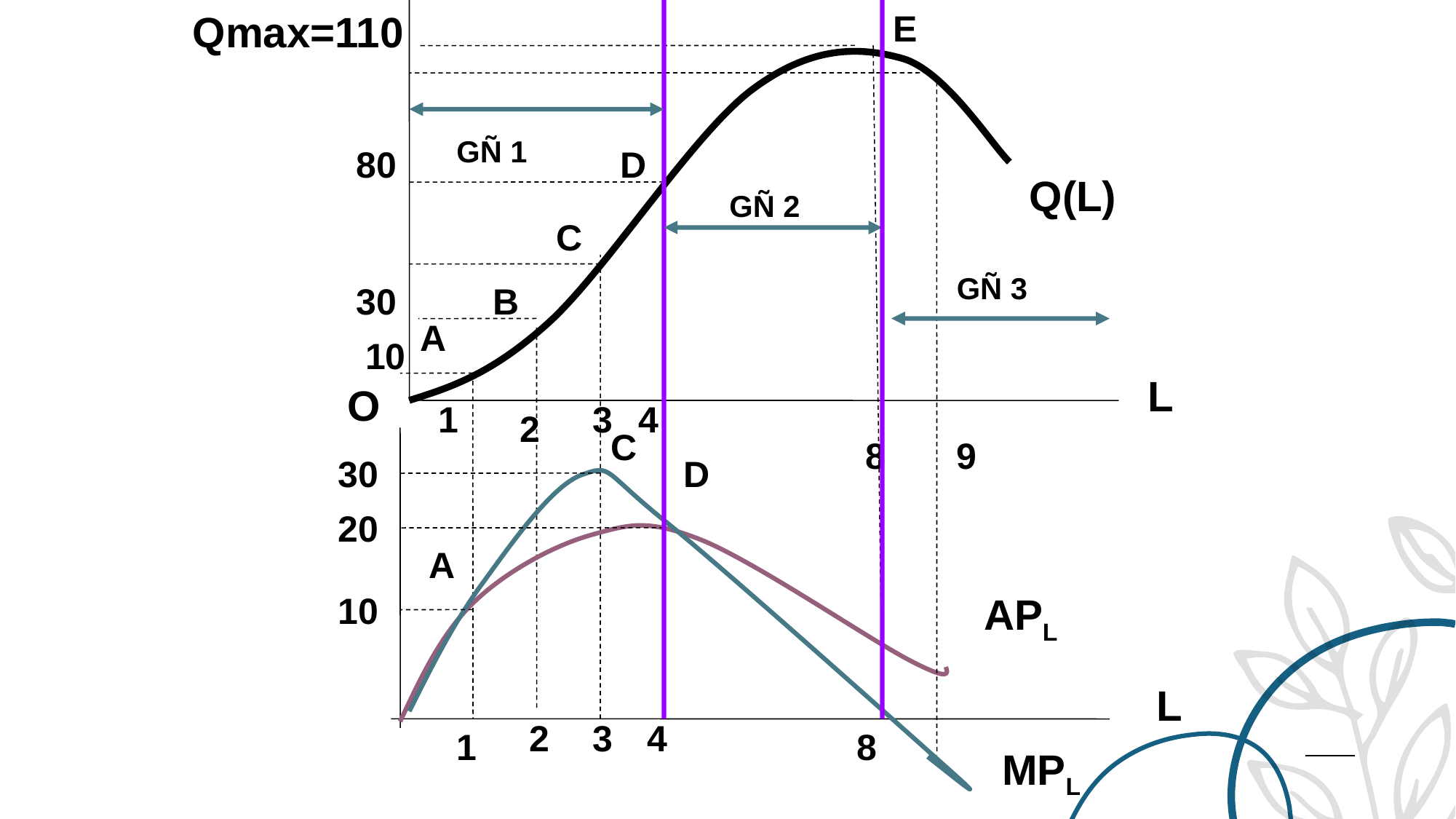

E

Qmax=110

GÑ 1
80
D
Q(L)

GÑ 2
C

GÑ 3
30
B
A

10

L

O
1
3
4

2
C

8
9
30
D

20

A
10
APL

L
2
3
4

1
8
MPL